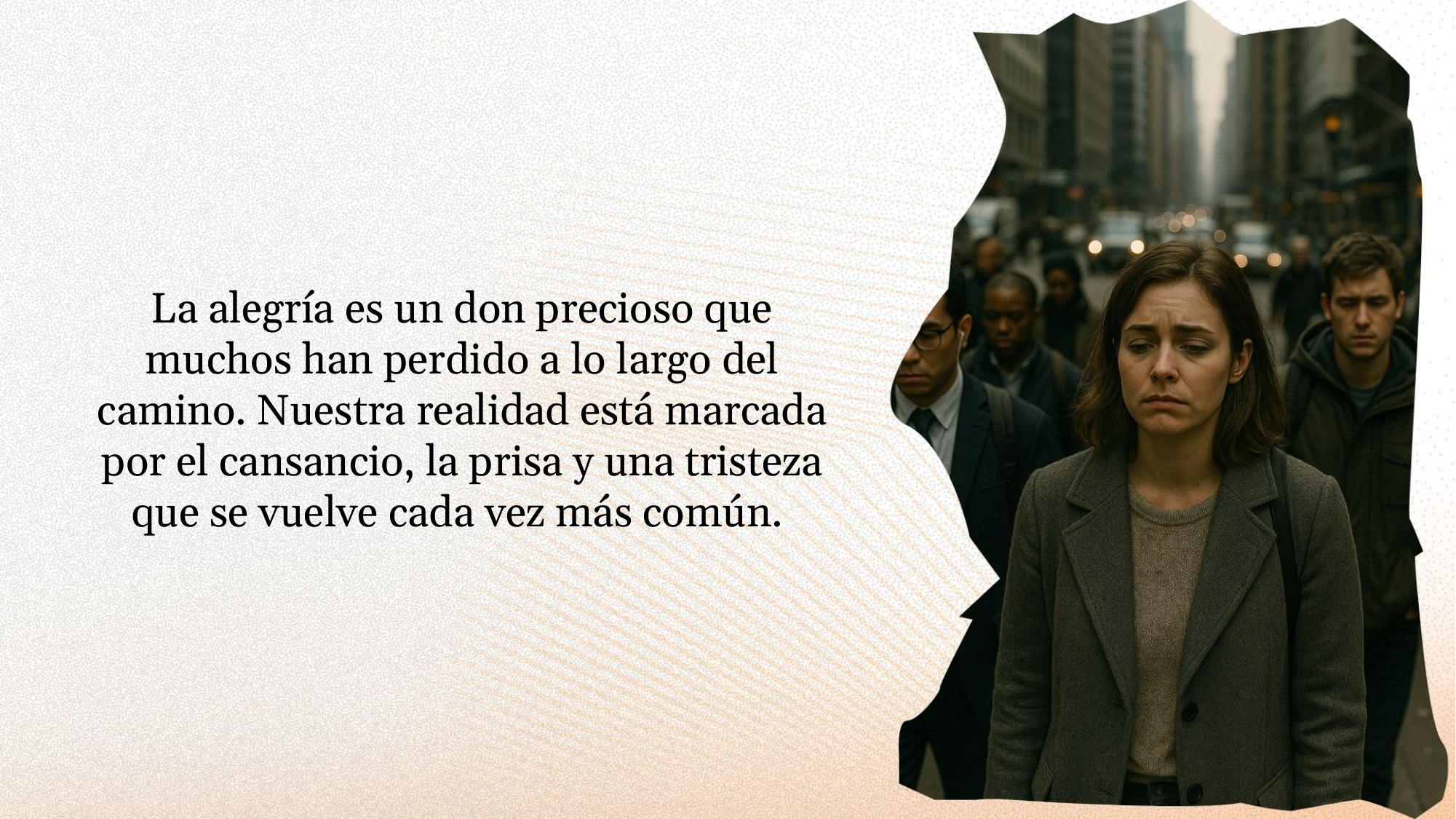

La alegría es un don precioso que muchos han perdido a lo largo del camino. Nuestra realidad está marcada por el cansancio, la prisa y una tristeza que se vuelve cada vez más común.